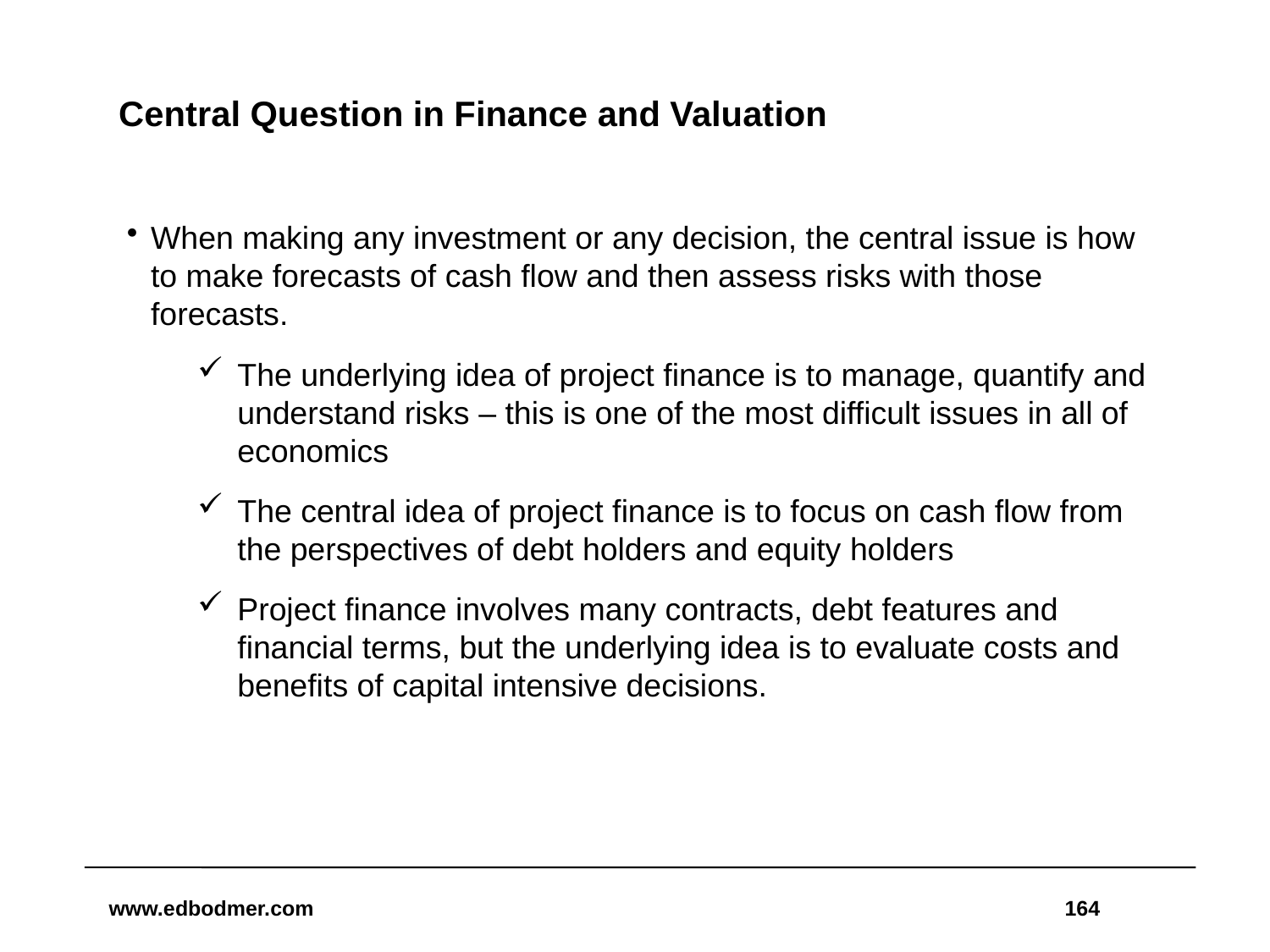

# Central Question in Finance and Valuation
When making any investment or any decision, the central issue is how to make forecasts of cash flow and then assess risks with those forecasts.
The underlying idea of project finance is to manage, quantify and understand risks – this is one of the most difficult issues in all of economics
The central idea of project finance is to focus on cash flow from the perspectives of debt holders and equity holders
Project finance involves many contracts, debt features and financial terms, but the underlying idea is to evaluate costs and benefits of capital intensive decisions.